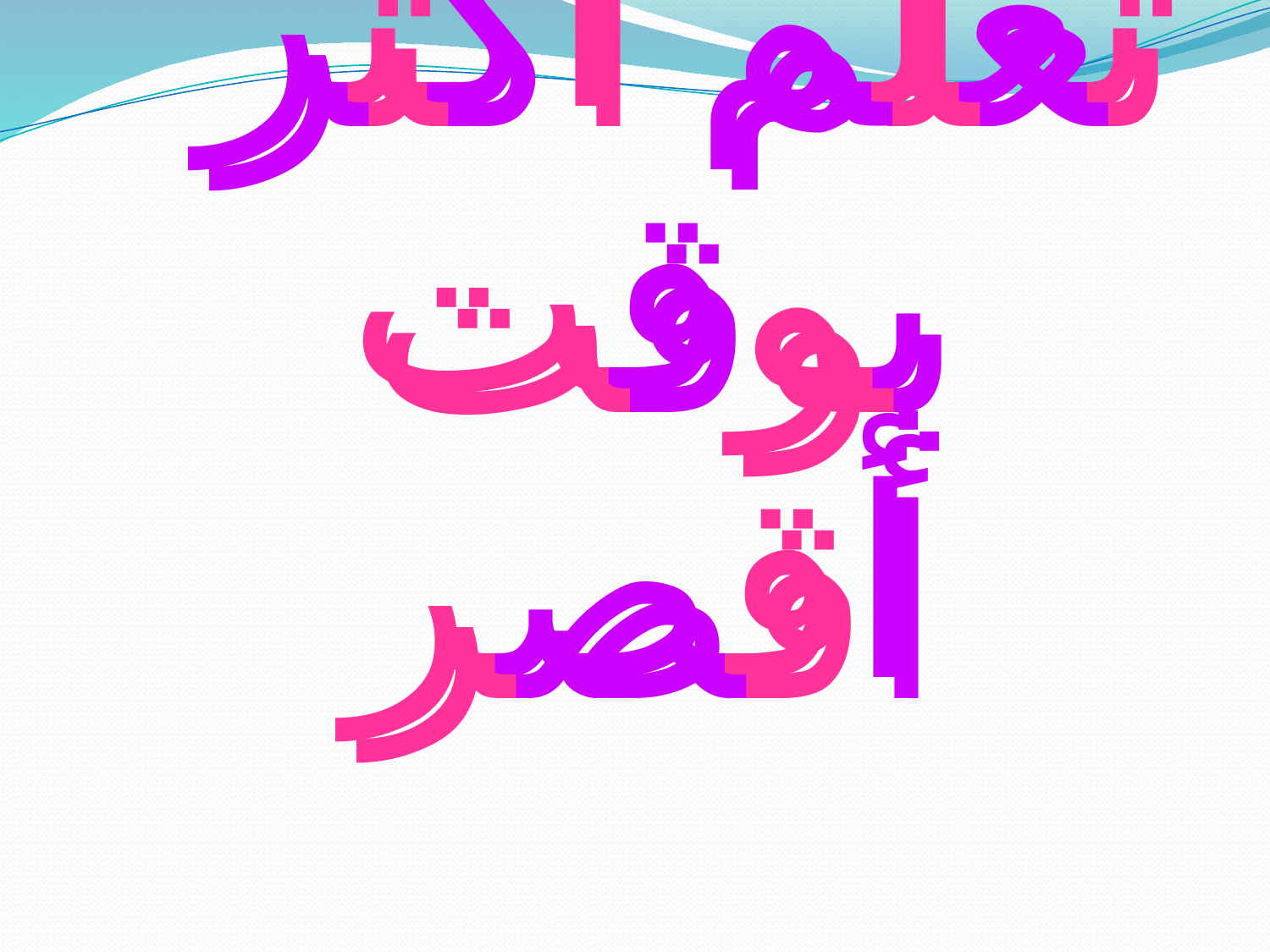

تعّلم أكثر
بوقت أقصر
تعّلم أكثر
بوقت أقصر